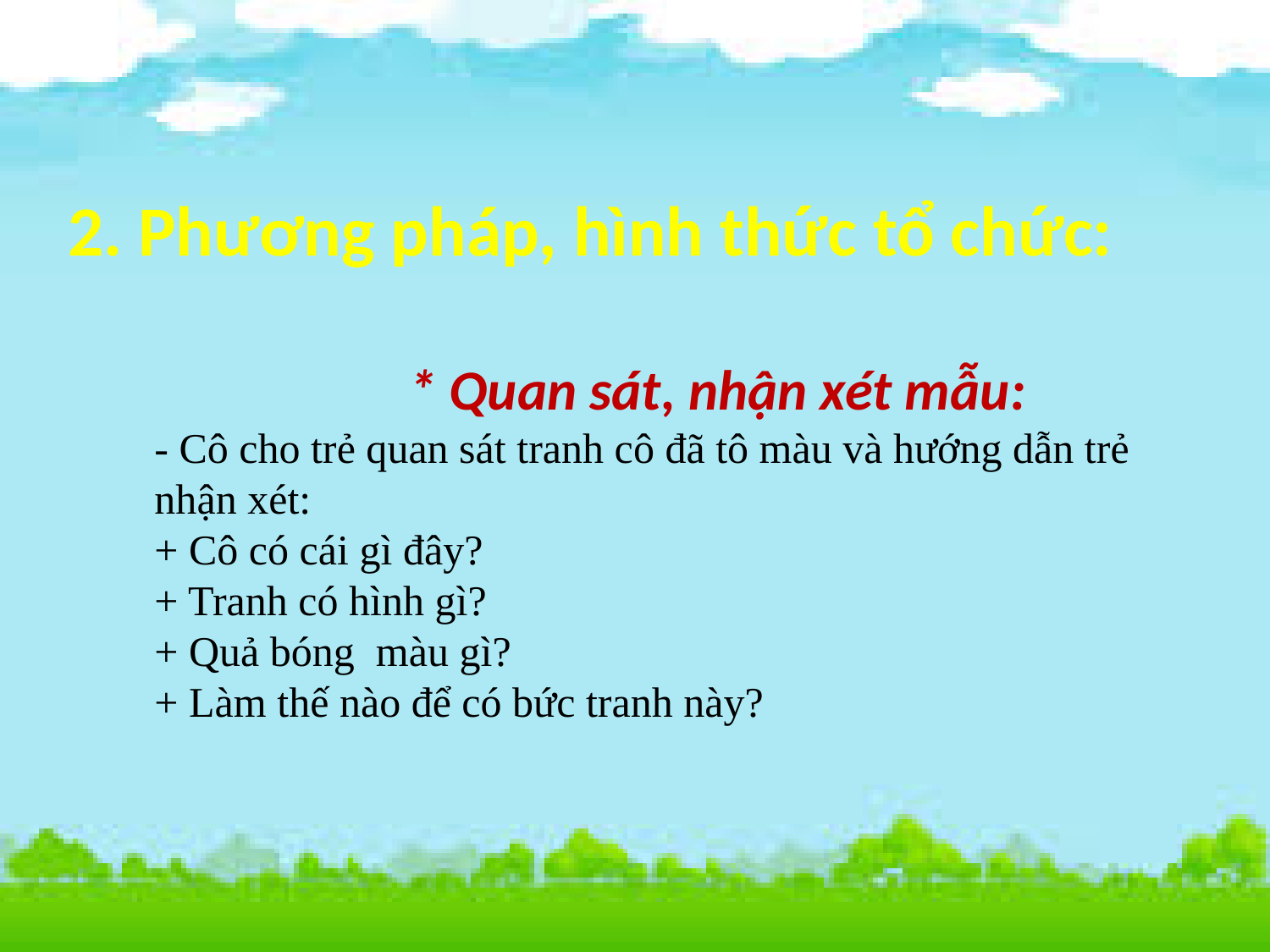

# 2. Phương pháp, hình thức tổ chức:
* Quan sát, nhận xét mẫu:
- Cô cho trẻ quan sát tranh cô đã tô màu và hướng dẫn trẻ nhận xét:
+ Cô có cái gì đây?
+ Tranh có hình gì?
+ Quả bóng  màu gì?
+ Làm thế nào để có bức tranh này?